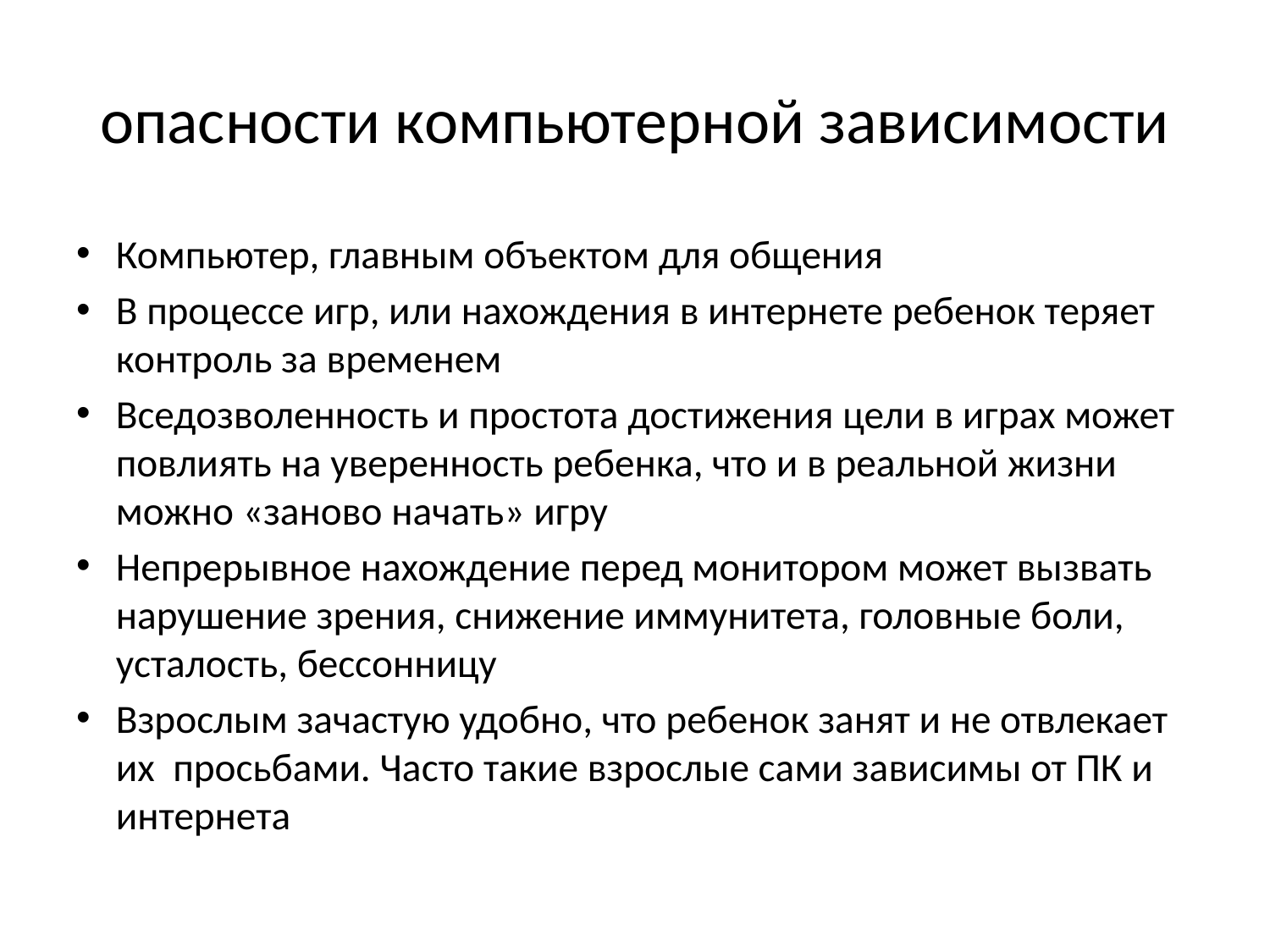

# опасности компьютерной зависимости
Компьютер, главным объектом для общения
В процессе игр, или нахождения в интернете ребенок теряет контроль за временем
Вседозволенность и простота достижения цели в играх может повлиять на уверенность ребенка, что и в реальной жизни можно «заново начать» игру
Непрерывное нахождение перед монитором может вызвать нарушение зрения, снижение иммунитета, головные боли, усталость, бессонницу
Взрослым зачастую удобно, что ребенок занят и не отвлекает их  просьбами. Часто такие взрослые сами зависимы от ПК и интернета